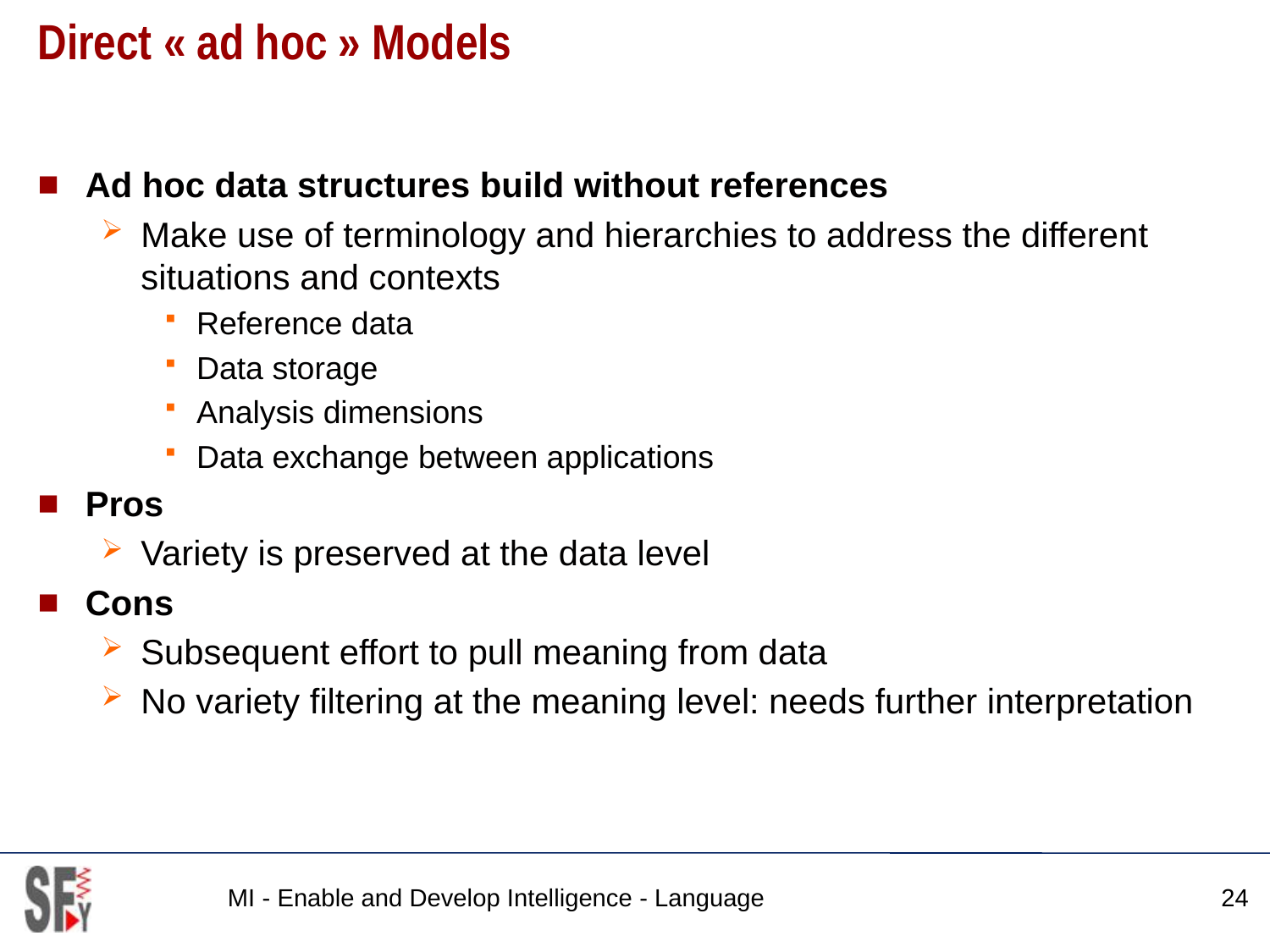

# Direct « ad hoc » Models
Ad hoc data structures build without references
Make use of terminology and hierarchies to address the different situations and contexts
Reference data
Data storage
Analysis dimensions
Data exchange between applications
Pros
Variety is preserved at the data level
Cons
Subsequent effort to pull meaning from data
No variety filtering at the meaning level: needs further interpretation

MI - Enable and Develop Intelligence - Language
24